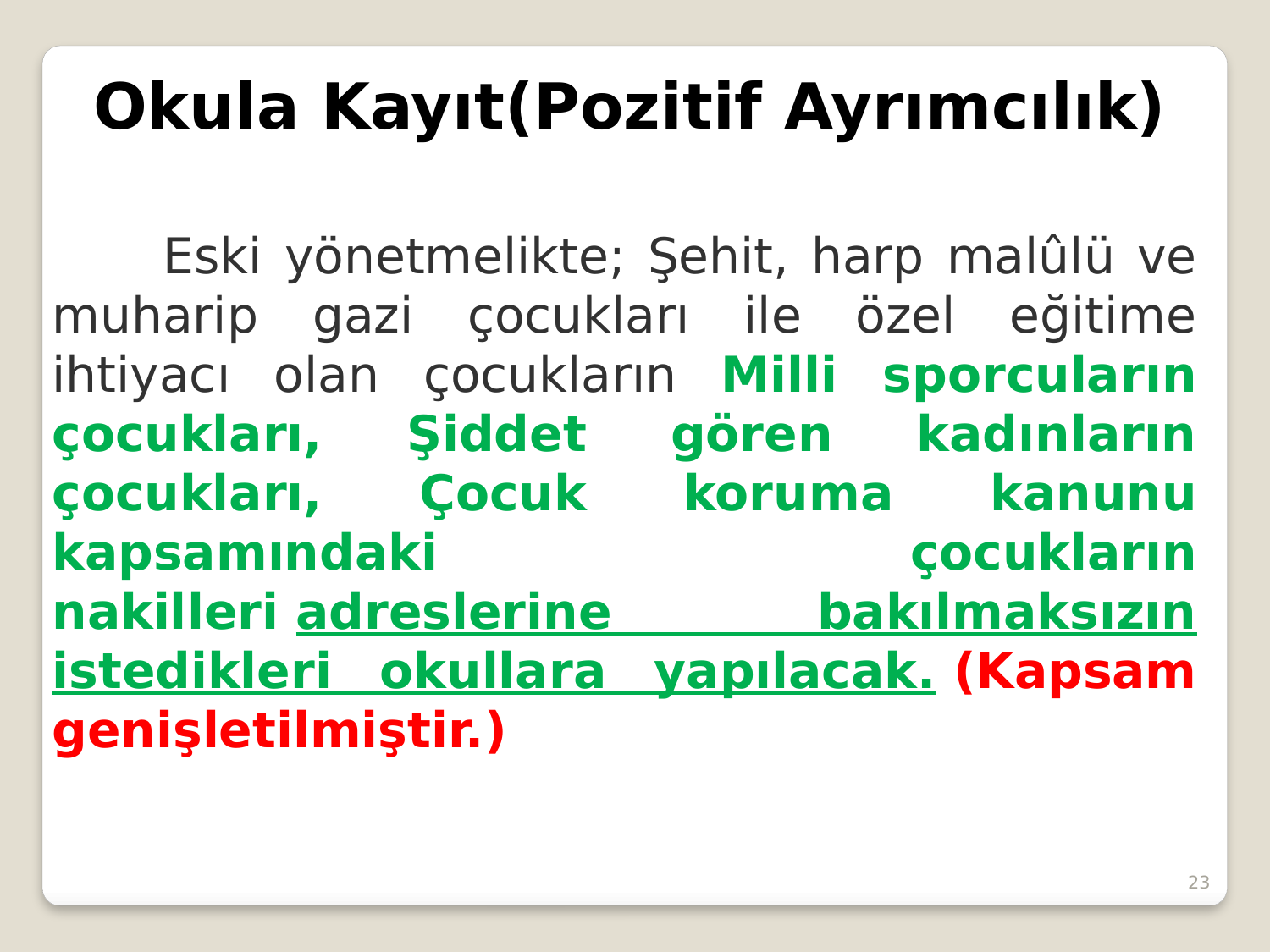

Okula Kayıt(Pozitif Ayrımcılık)

     Eski yönetmelikte; Şehit, harp malûlü ve muharip gazi çocukları ile özel eğitime ihtiyacı olan çocukların Milli sporcuların çocukları, Şiddet gören kadınların çocukları, Çocuk koruma kanunu kapsamındaki çocukların nakilleri adreslerine bakılmaksızın istedikleri okullara yapılacak. (Kapsam genişletilmiştir.)

23